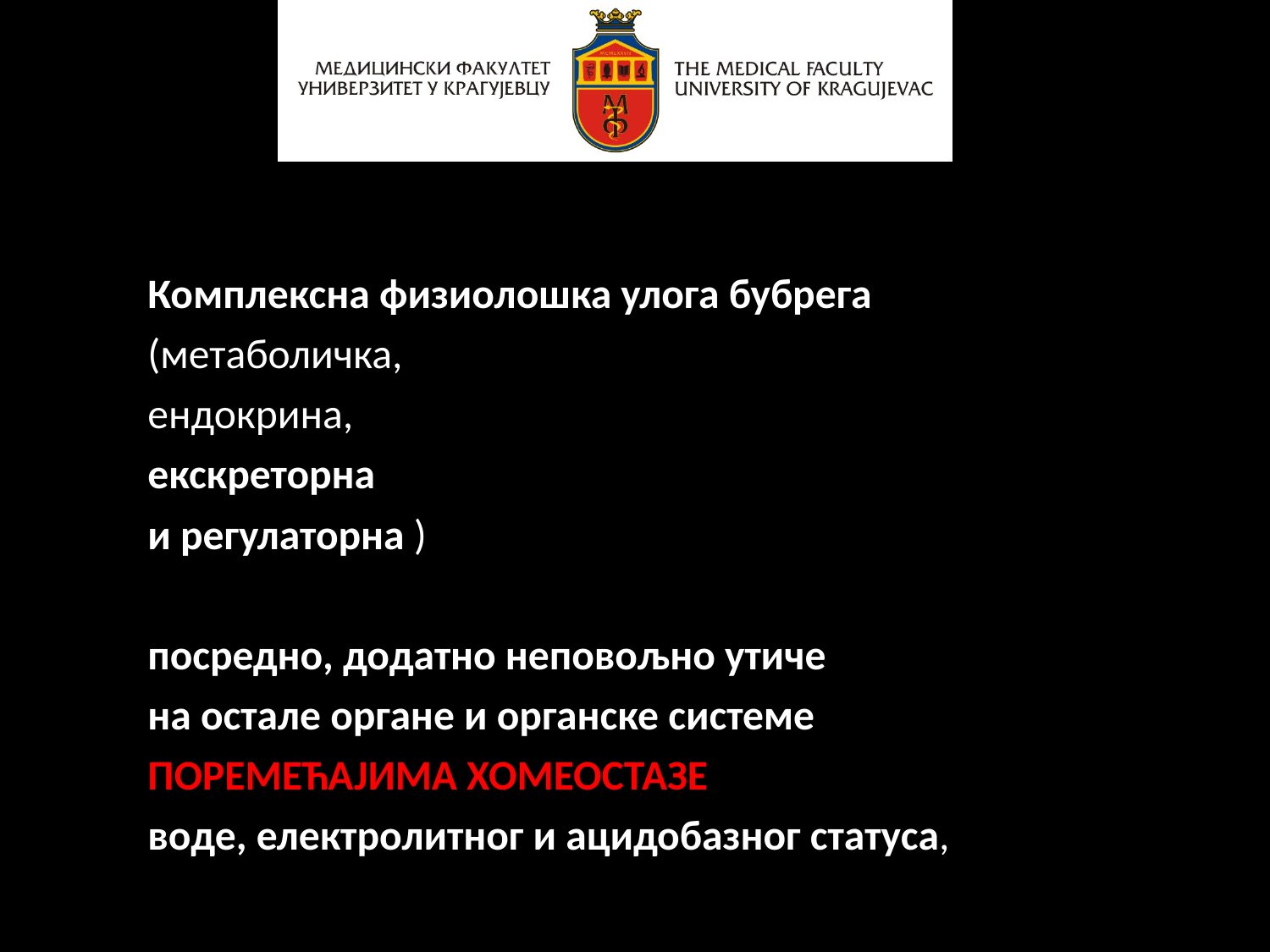

Комплексна физиолошка улога бубрега
(метаболичка,
ендокрина,
екскреторна
и регулаторна )

посредно, додатно неповољно утиче
на остале органе и органске системе
ПОРЕМЕЋАЈИМА ХОМЕОСТАЗЕ
воде, електролитног и ацидобазног статуса,